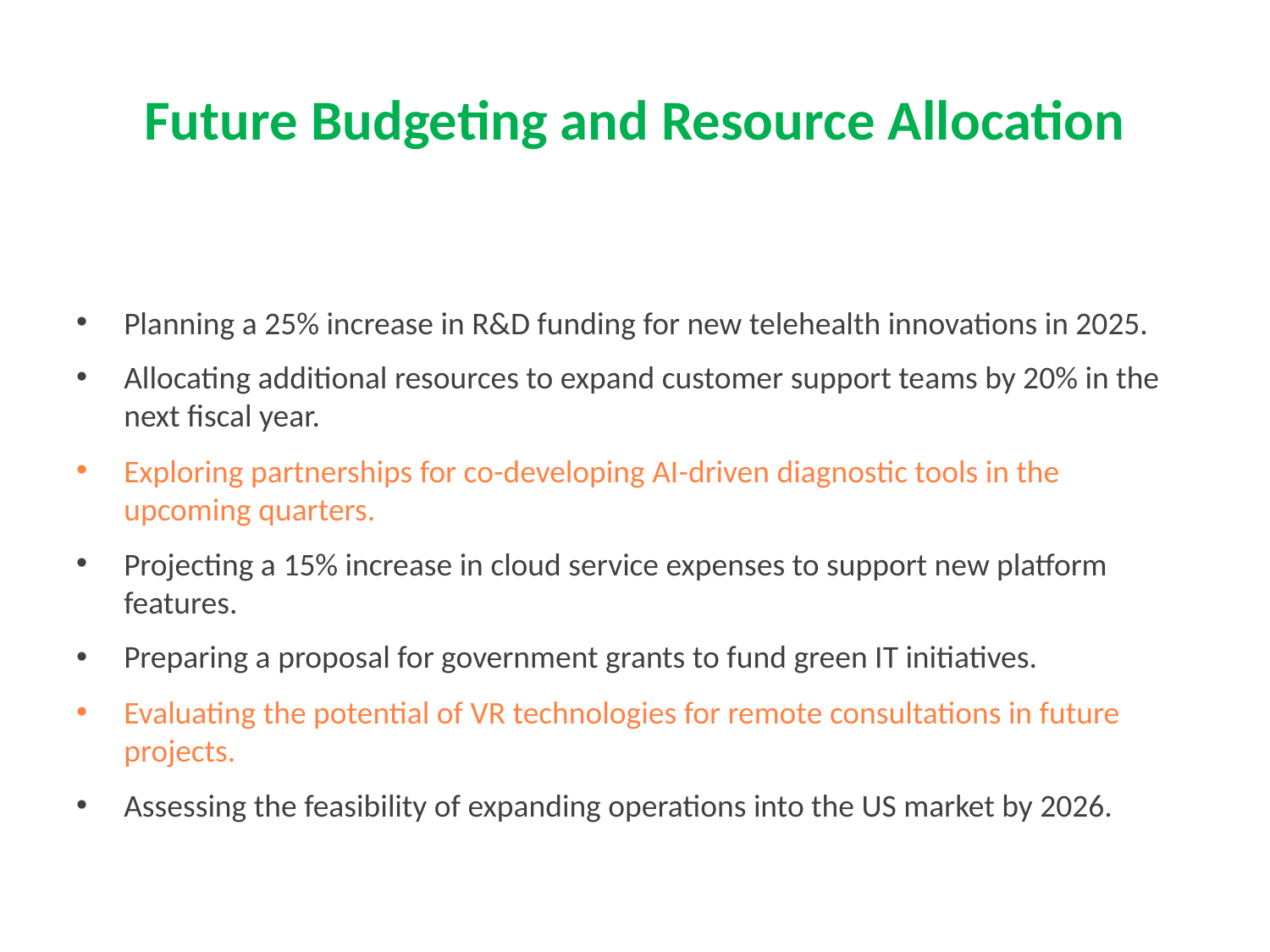

# Future Budgeting and Resource Allocation

Planning a 25% increase in R&D funding for new telehealth innovations in 2025.
Allocating additional resources to expand customer support teams by 20% in the next fiscal year.
Exploring partnerships for co-developing AI-driven diagnostic tools in the upcoming quarters.
Projecting a 15% increase in cloud service expenses to support new platform features.
Preparing a proposal for government grants to fund green IT initiatives.
Evaluating the potential of VR technologies for remote consultations in future projects.
Assessing the feasibility of expanding operations into the US market by 2026.